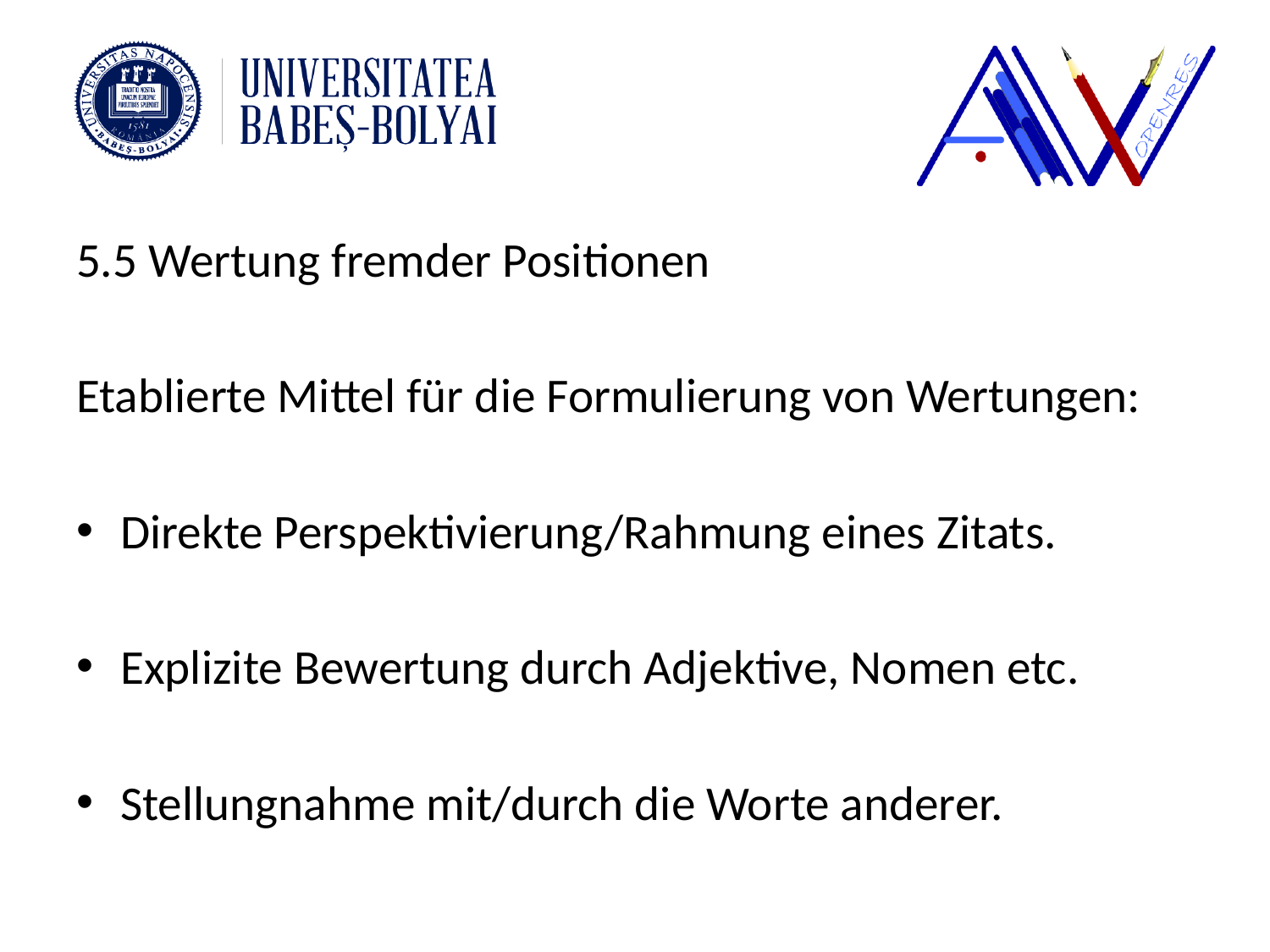

#
5.5 Wertung fremder Positionen

Etablierte Mittel für die Formulierung von Wertungen:

Direkte Perspektivierung/Rahmung eines Zitats.

Explizite Bewertung durch Adjektive, Nomen etc.

Stellungnahme mit/durch die Worte anderer.